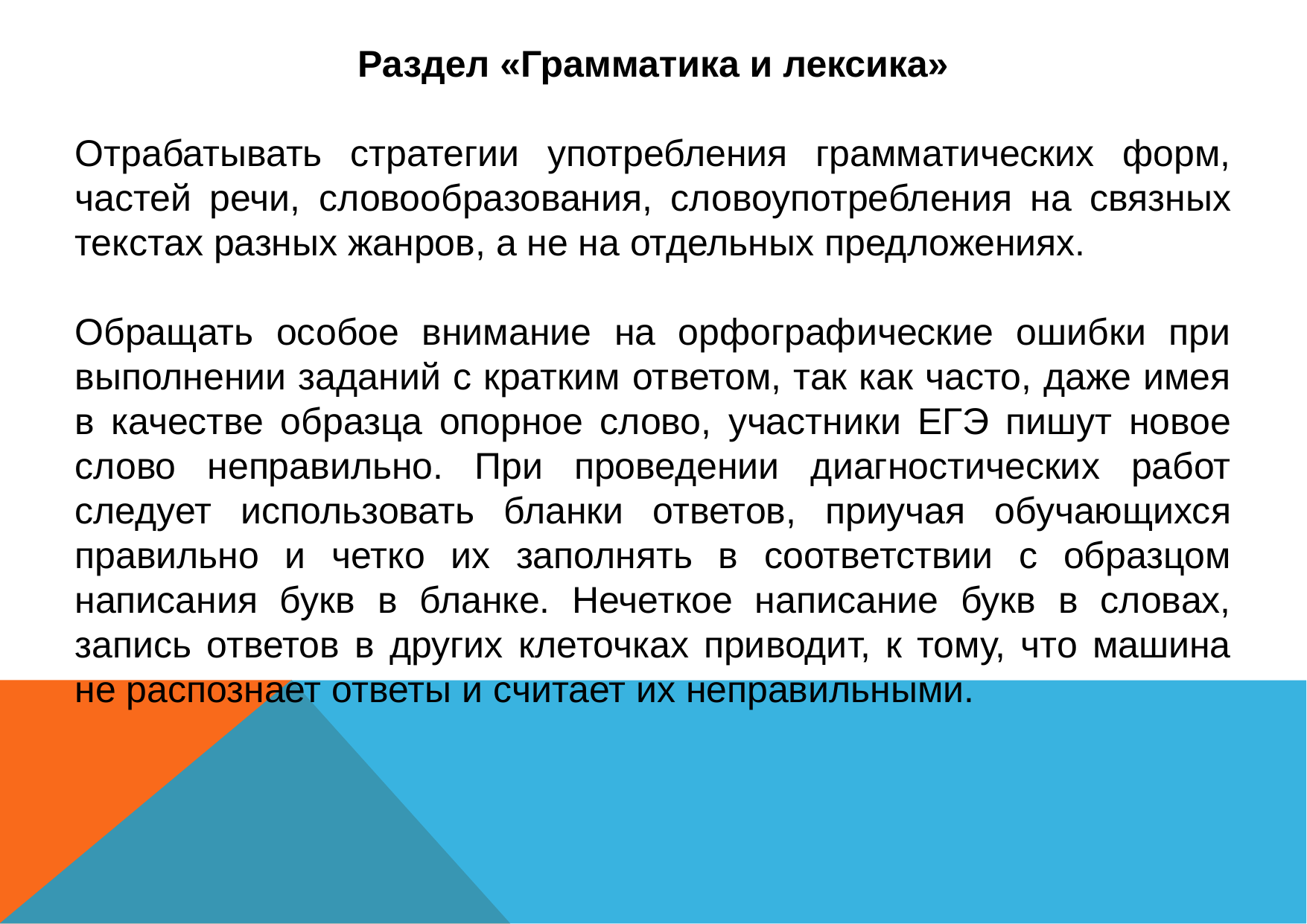

Раздел «Грамматика и лексика»

Отрабатывать стратегии употребления грамматических форм, частей речи, словообразования, словоупотребления на связных текстах разных жанров, а не на отдельных предложениях.

Обращать особое внимание на орфографические ошибки при выполнении заданий с кратким ответом, так как часто, даже имея в качестве образца опорное слово, участники ЕГЭ пишут новое слово неправильно. При проведении диагностических работ следует использовать бланки ответов, приучая обучающихся правильно и четко их заполнять в соответствии с образцом написания букв в бланке. Нечеткое написание букв в словах, запись ответов в других клеточках приводит, к тому, что машина не распознает ответы и считает их неправильными.